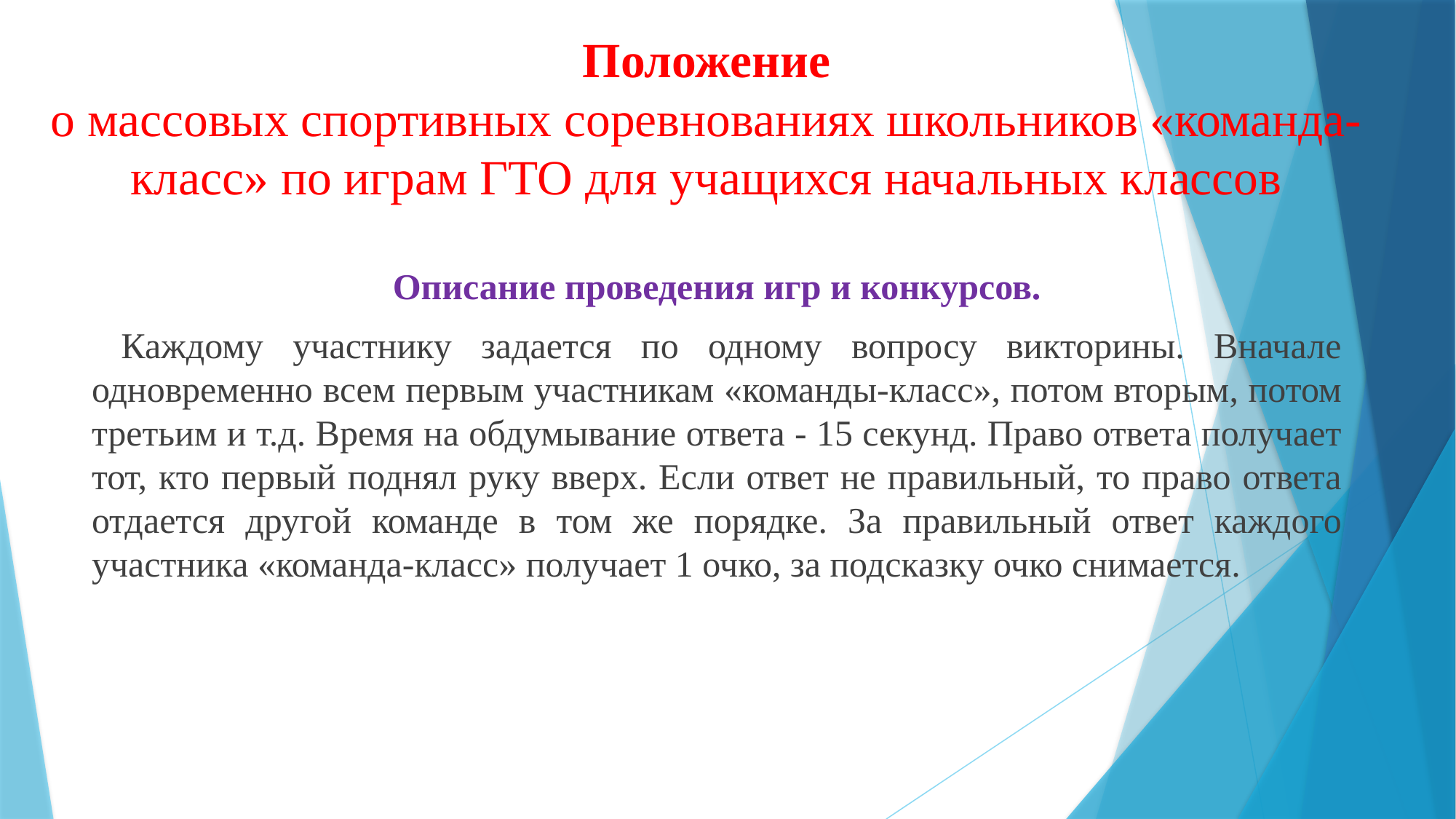

# Положение о массовых спортивных соревнованиях школьников «команда-класс» по играм ГТО для учащихся начальных классов
Описание проведения игр и конкурсов.
 Каждому участнику задается по одному вопросу викторины. Вначале одновременно всем первым участникам «команды-класс», потом вторым, потом третьим и т.д. Время на обдумывание ответа - 15 секунд. Право ответа получает тот, кто первый поднял руку вверх. Если ответ не правильный, то право ответа отдается другой команде в том же порядке. За правильный ответ каждого участника «команда-класс» получает 1 очко, за подсказку очко снимается.